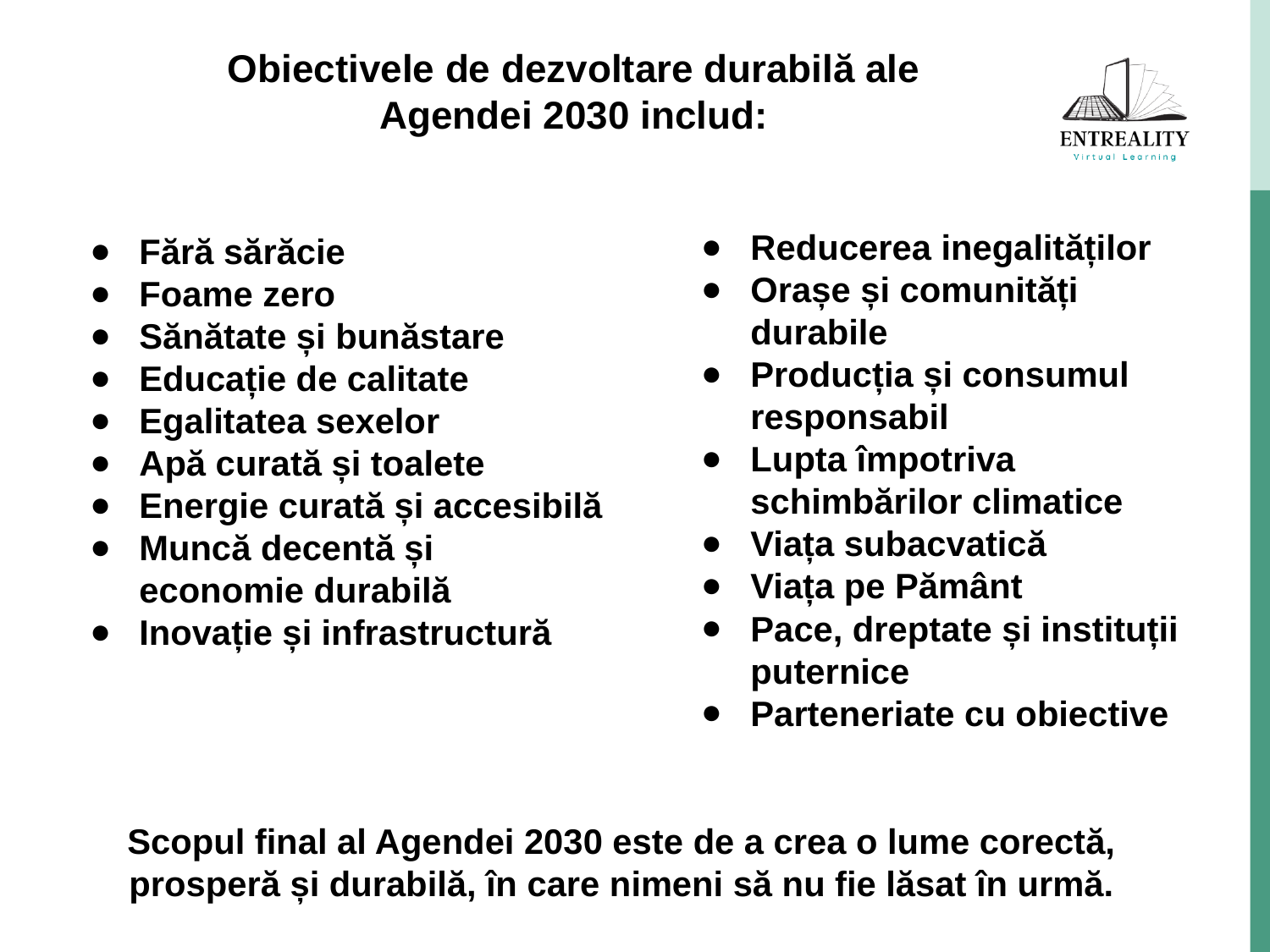

Obiectivele de dezvoltare durabilă ale Agendei 2030 includ:

Reducerea inegalităților
Orașe și comunități durabile
Producția și consumul responsabil
Lupta împotriva schimbărilor climatice
Viața subacvatică
Viața pe Pământ
Pace, dreptate și instituții puternice
Parteneriate cu obiective
Fără sărăcie
Foame zero
Sănătate și bunăstare
Educație de calitate
Egalitatea sexelor
Apă curată și toalete
Energie curată și accesibilă
Muncă decentă și economie durabilă
Inovație și infrastructură
Scopul final al Agendei 2030 este de a crea o lume corectă, prosperă și durabilă, în care nimeni să nu fie lăsat în urmă.